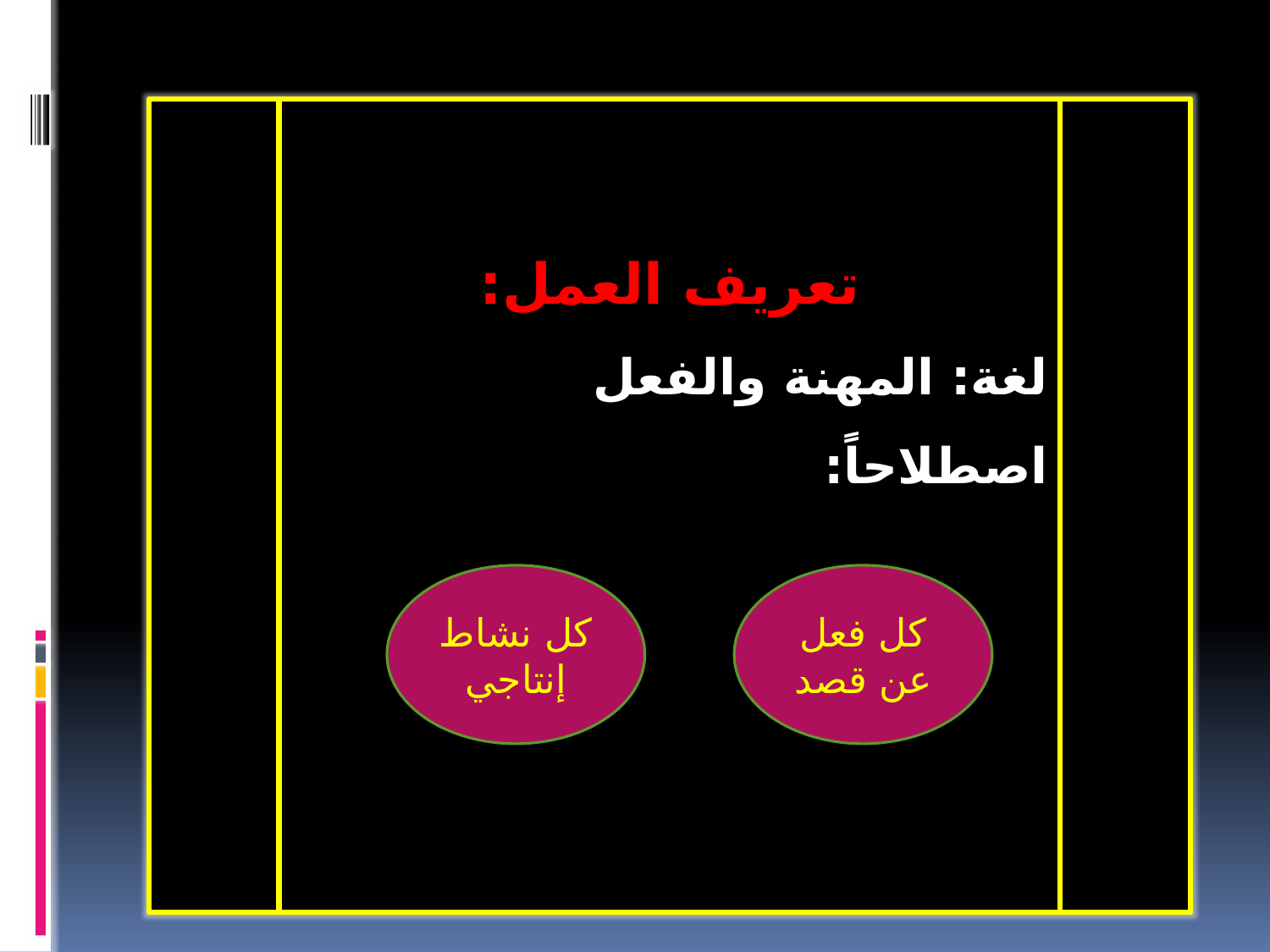

تعريف العمل:
لغة: المهنة والفعل
اصطلاحاً:

كل نشاط إنتاجي
كل فعل عن قصد